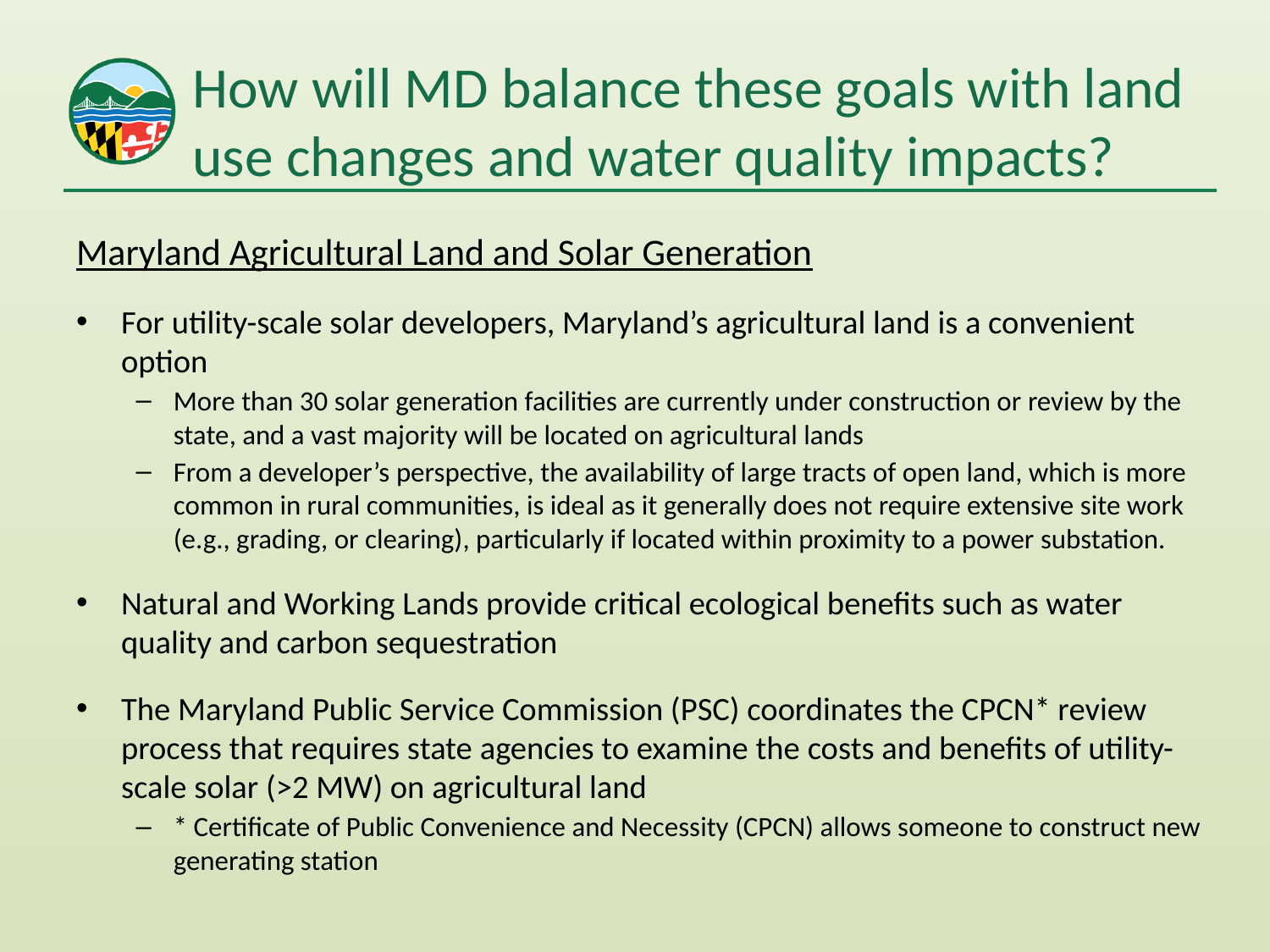

# How will MD balance these goals with land use changes and water quality impacts?
Maryland Agricultural Land and Solar Generation
For utility-scale solar developers, Maryland’s agricultural land is a convenient option
More than 30 solar generation facilities are currently under construction or review by the state, and a vast majority will be located on agricultural lands
From a developer’s perspective, the availability of large tracts of open land, which is more common in rural communities, is ideal as it generally does not require extensive site work (e.g., grading, or clearing), particularly if located within proximity to a power substation.
Natural and Working Lands provide critical ecological benefits such as water quality and carbon sequestration
The Maryland Public Service Commission (PSC) coordinates the CPCN* review process that requires state agencies to examine the costs and benefits of utility-scale solar (>2 MW) on agricultural land
* Certificate of Public Convenience and Necessity (CPCN) allows someone to construct new generating station